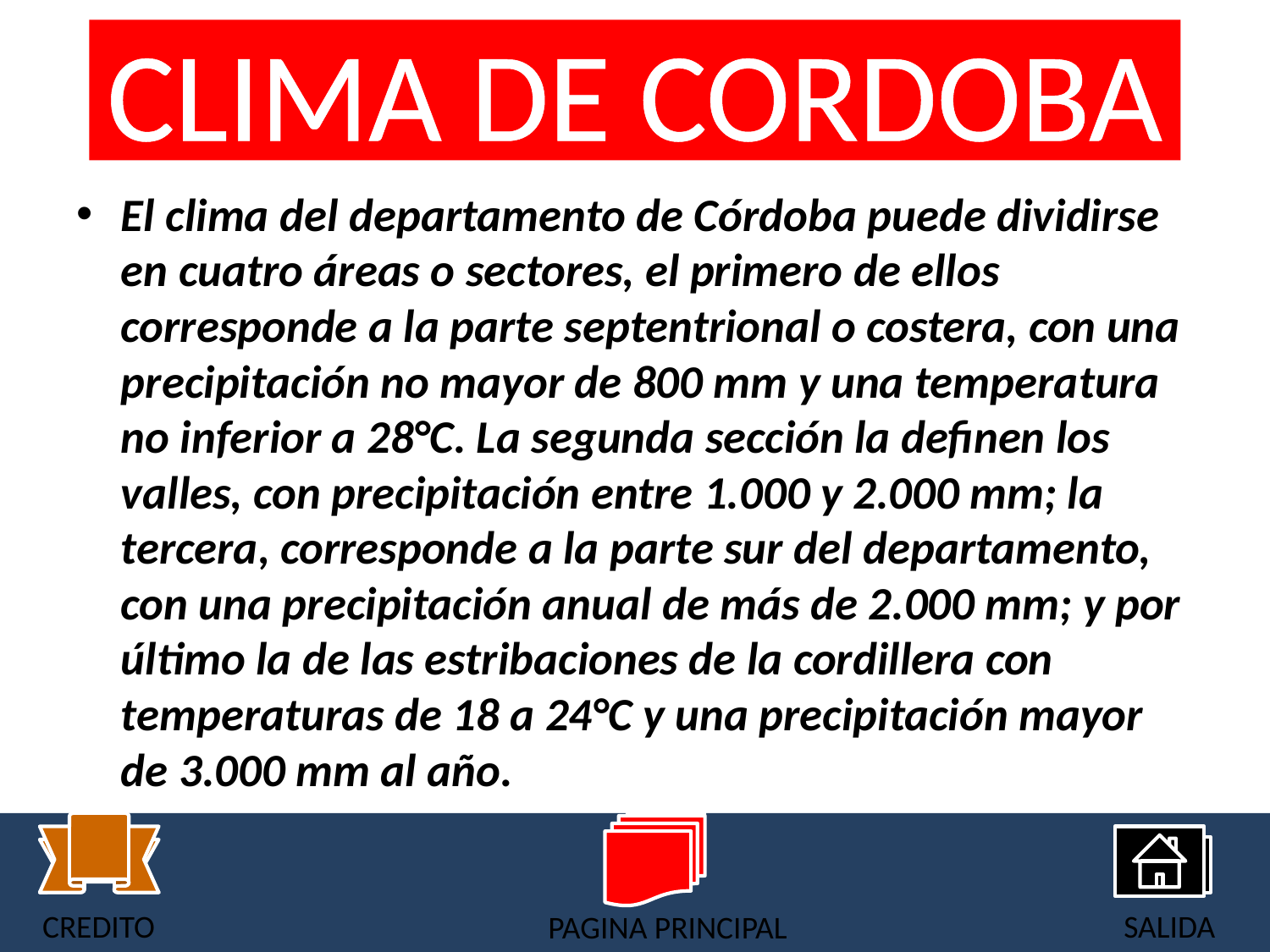

# CLIMA DE CORDOBA
El clima del departamento de Córdoba puede dividirse en cuatro áreas o sectores, el primero de ellos corresponde a la parte septentrional o costera, con una precipitación no mayor de 800 mm y una temperatura no inferior a 28°C. La segunda sección la definen los valles, con precipitación entre 1.000 y 2.000 mm; la tercera, corresponde a la parte sur del departamento, con una precipitación anual de más de 2.000 mm; y por último la de las estribaciones de la cordillera con temperaturas de 18 a 24°C y una precipitación mayor de 3.000 mm al año.

CREDITO
SALIDA
PAGINA PRINCIPAL